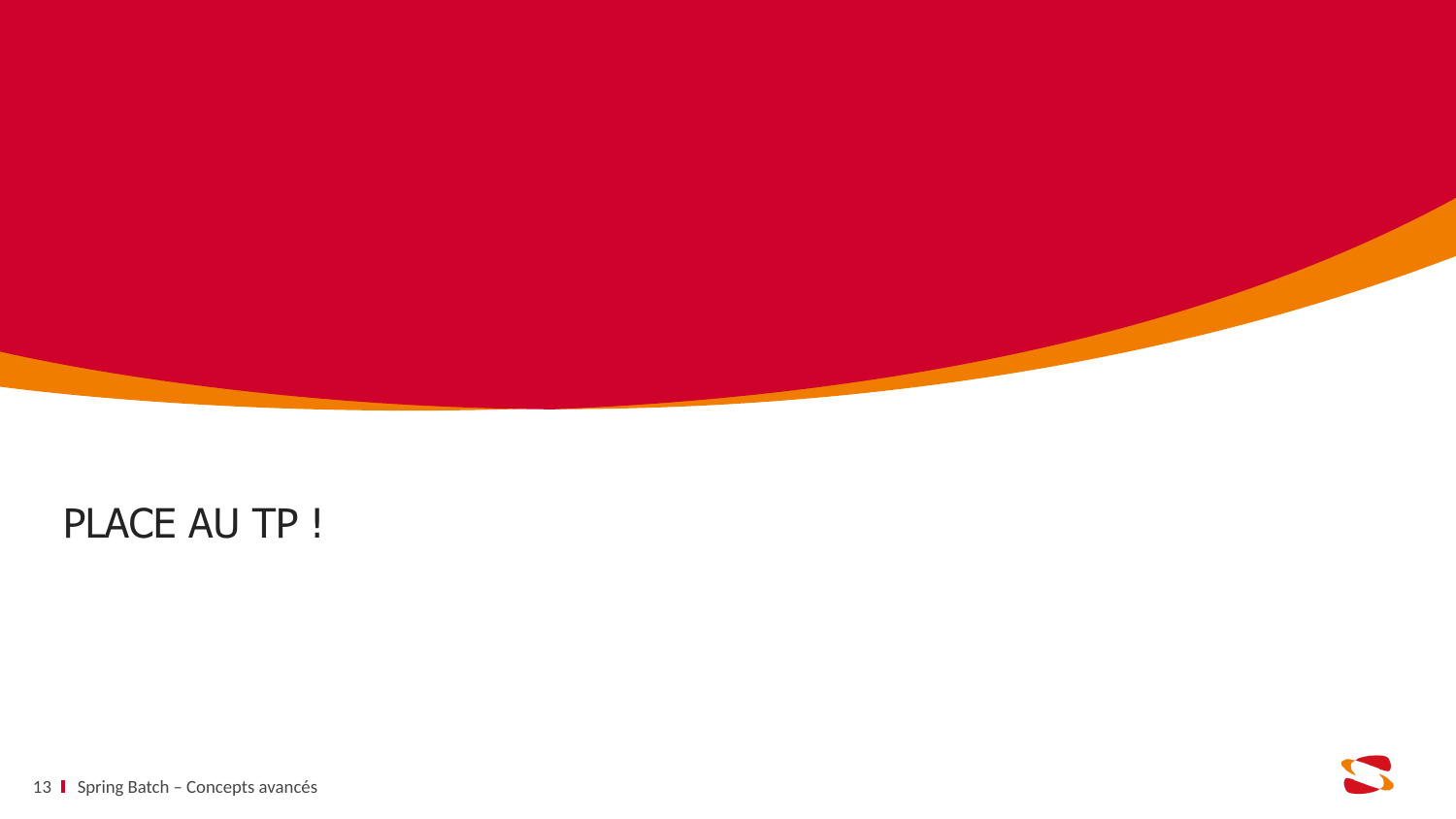

# Place au TP !
13
Spring Batch – Concepts avancés